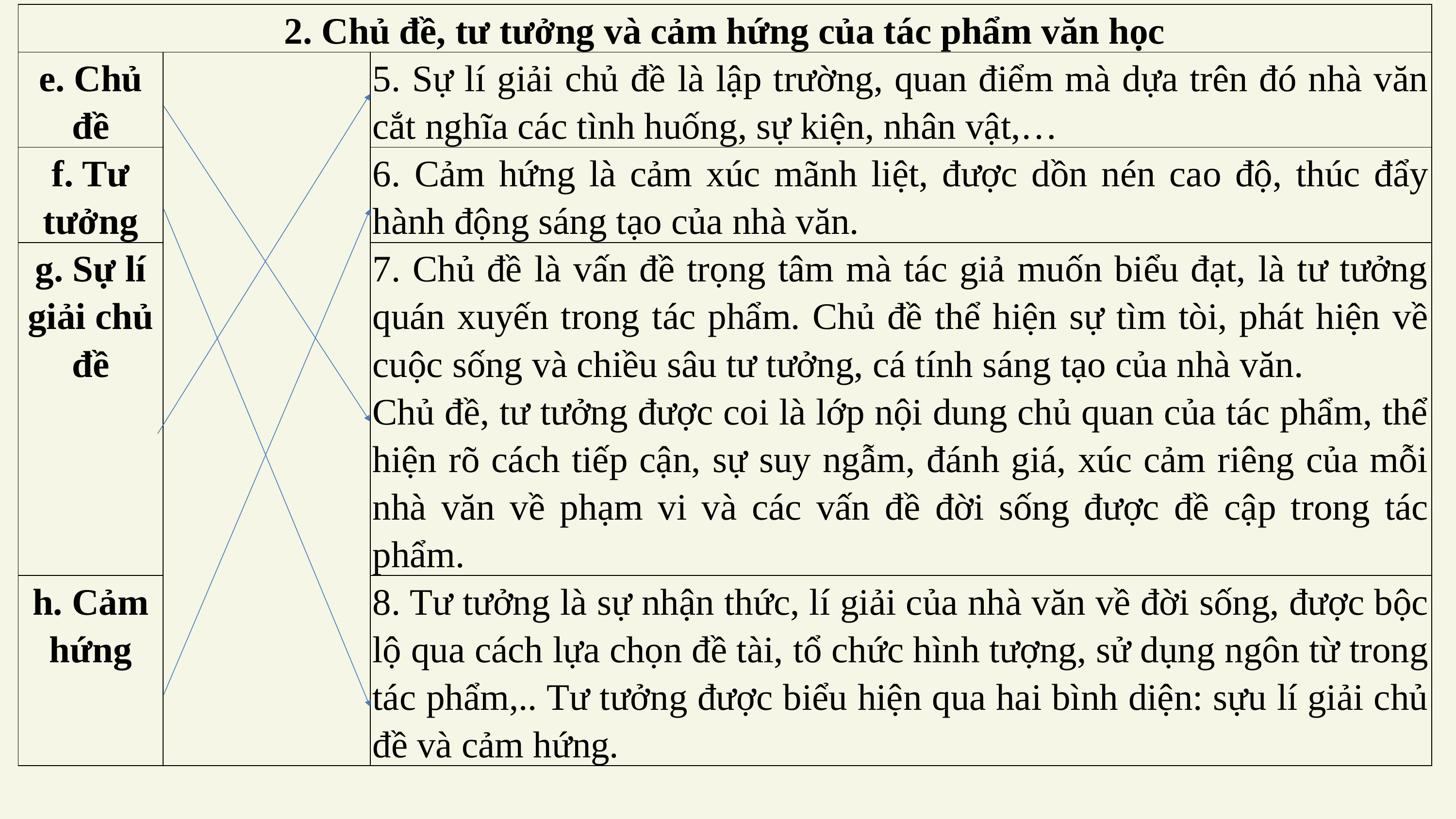

| 2. Chủ đề, tư tưởng và cảm hứng của tác phẩm văn học |  |  |
| --- | --- | --- |
| e. Chủ đề |  | 5. Sự lí giải chủ đề là lập trường, quan điểm mà dựa trên đó nhà văn cắt nghĩa các tình huống, sự kiện, nhân vật,… |
| f. Tư tưởng |  | 6. Cảm hứng là cảm xúc mãnh liệt, được dồn nén cao độ, thúc đẩy hành động sáng tạo của nhà văn. |
| g. Sự lí giải chủ đề |  | 7. Chủ đề là vấn đề trọng tâm mà tác giả muốn biểu đạt, là tư tưởng quán xuyến trong tác phẩm. Chủ đề thể hiện sự tìm tòi, phát hiện về cuộc sống và chiều sâu tư tưởng, cá tính sáng tạo của nhà văn. Chủ đề, tư tưởng được coi là lớp nội dung chủ quan của tác phẩm, thể hiện rõ cách tiếp cận, sự suy ngẫm, đánh giá, xúc cảm riêng của mỗi nhà văn về phạm vi và các vấn đề đời sống được đề cập trong tác phẩm. |
| h. Cảm hứng |  | 8. Tư tưởng là sự nhận thức, lí giải của nhà văn về đời sống, được bộc lộ qua cách lựa chọn đề tài, tổ chức hình tượng, sử dụng ngôn từ trong tác phẩm,.. Tư tưởng được biểu hiện qua hai bình diện: sựu lí giải chủ đề và cảm hứng. |